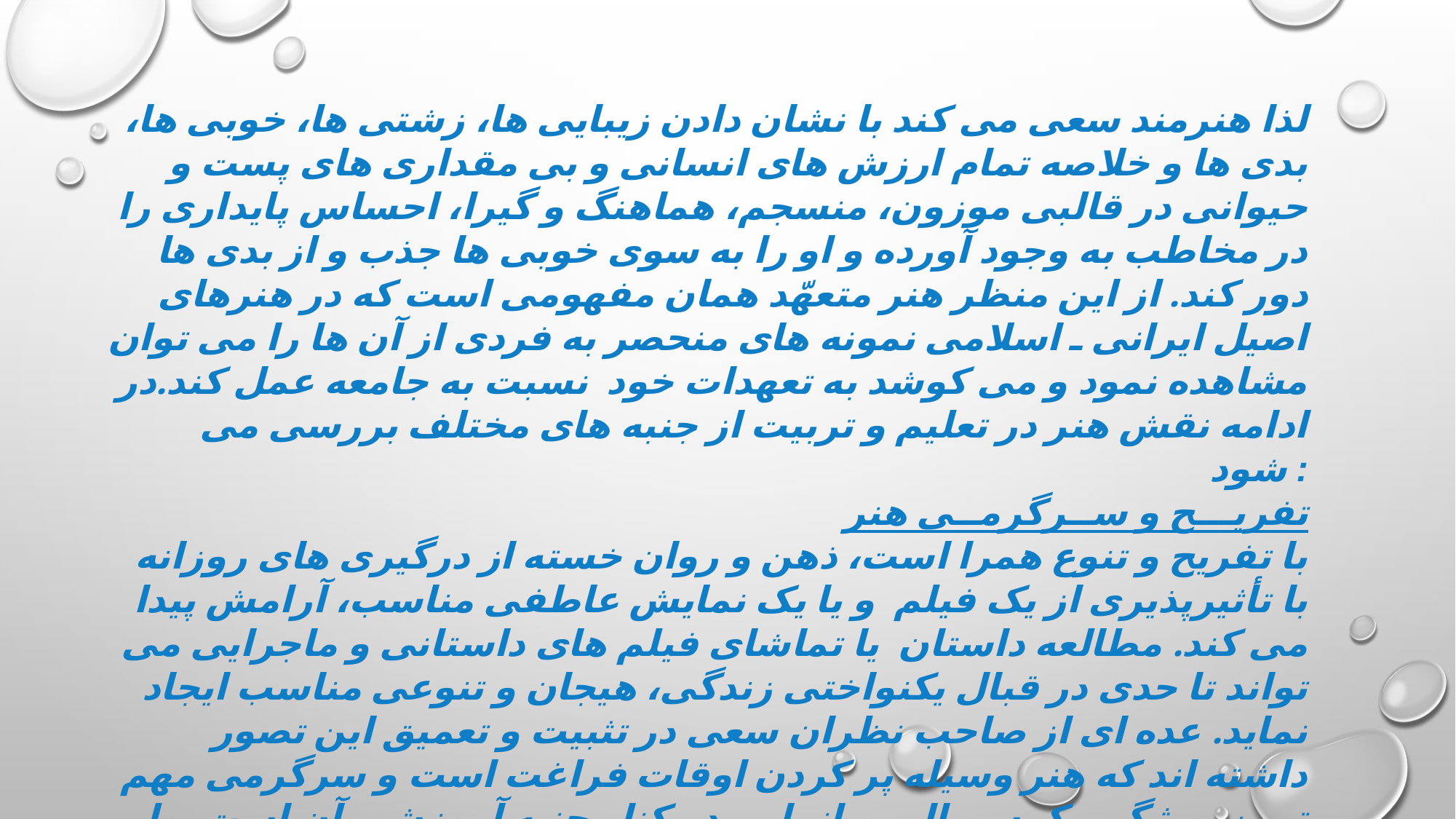

لذا هنرمند سعی می کند با نشان دادن زیبایی ها، زشتی ها، خوبی ها، بدی ها و خلاصه تمام ارزش های انسانی و بی مقداری های پست و حیوانی در قالبی موزون، منسجم، هماهنگ و گیرا، احساس پایداری را در مخاطب به وجود آورده و او را به سوی خوبی ها جذب و از بدی ها دور کند. از این منظر هنر متعهّد همان مفهومی است که در هنرهای اصیل ایرانی ـ اسلامی نمونه های منحصر به فردی از آن ها را می توان مشاهده نمود و می کوشد به تعهدات خود  نسبت به جامعه عمل کند.در ادامه نقش هنر در تعلیم و تربیت از جنبه های مختلف بررسی می شود :
 تفریـــح و ســرگرمــی هنر
 با تفریح و تنوع همرا است، ذهن و روان خسته از درگیری های روزانه با تأثیرپذیری از یک فیلم  و یا یک نمایش عاطفی مناسب، آرامش پیدا می کند. مطالعه داستان  یا تماشای فیلم های داستانی و ماجرایی می تواند تا حدی در قبال یکنواختی زندگی، هیجان و تنوعی مناسب ایجاد نماید. عده ای از صاحب نظران سعی در تثبیت و تعمیق این تصور  داشته اند که هنر وسیله پر کردن اوقات فراغت است و سرگرمی مهم ترین  ویژگی یک سریال پویانمایی در کنار جنبه آموزشی آن است. ولی واقعیت آن است که نقش هنر، تنها به سرگرمی محدود نمی شود و این تنها یکی از موارد اثرات عمومی هنر است.